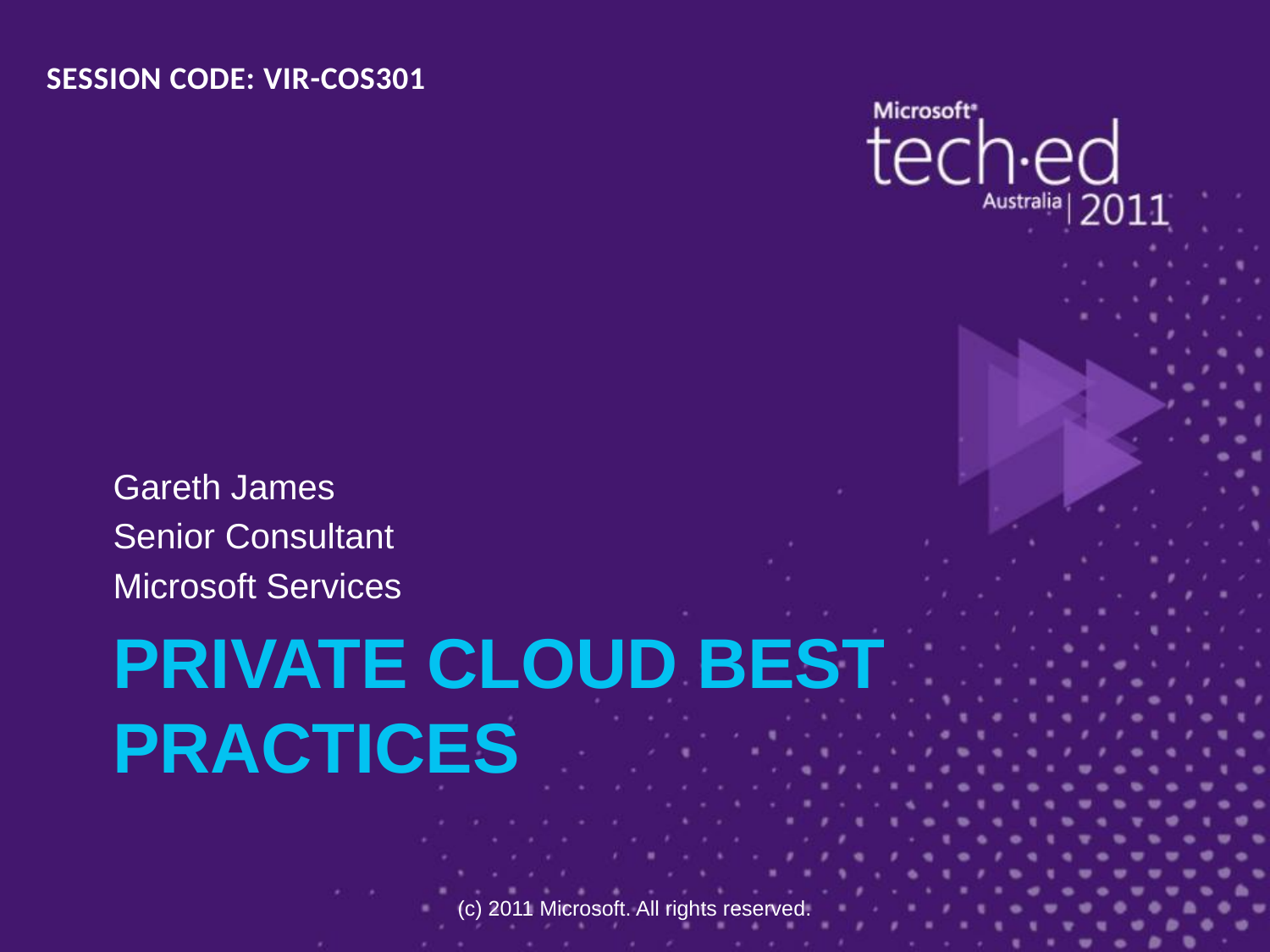

SESSION CODE: VIR-COS301
Gareth James
Senior Consultant
Microsoft Services
# Private Cloud best practices
(c) 2011 Microsoft. All rights reserved.